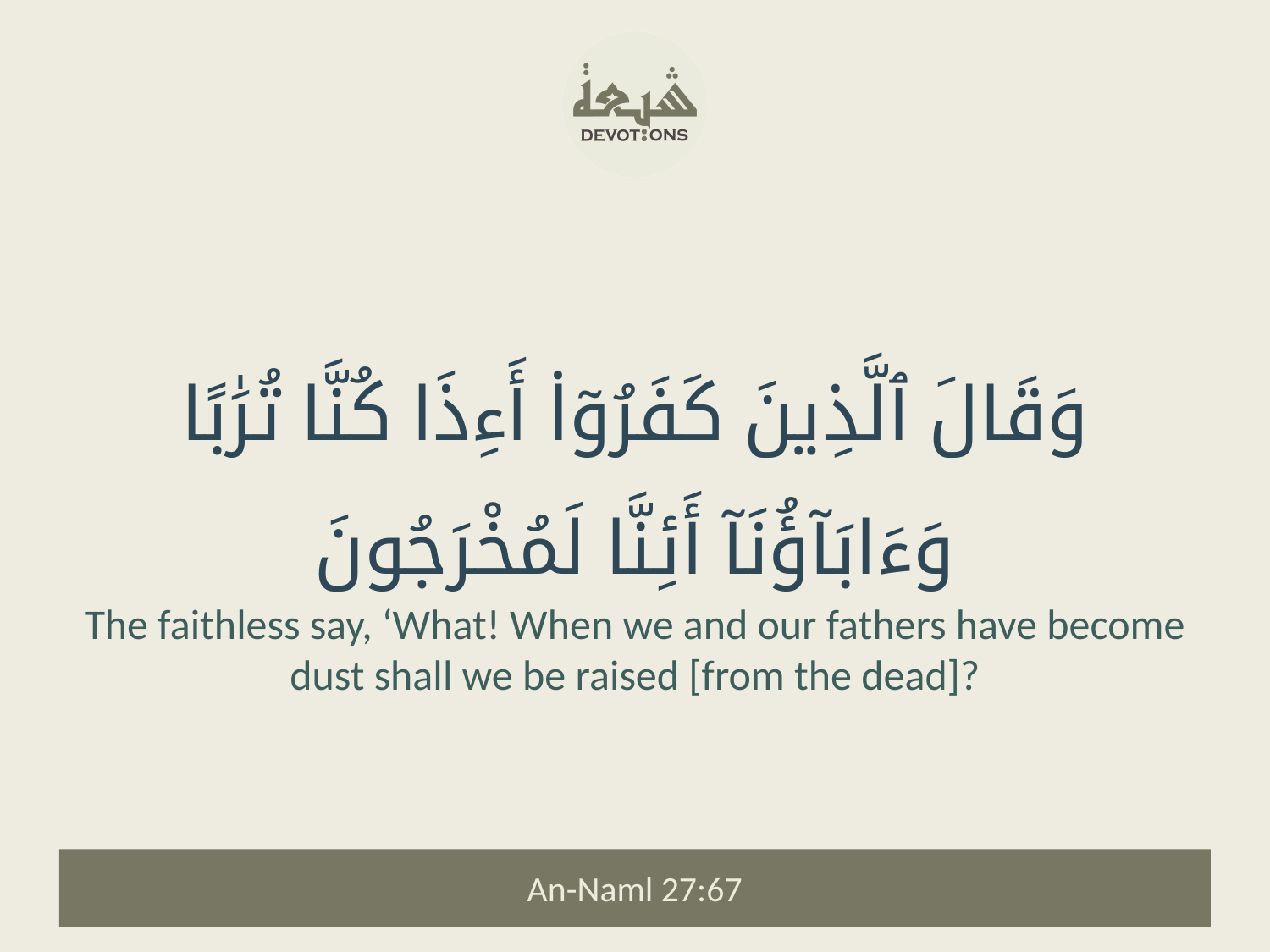

وَقَالَ ٱلَّذِينَ كَفَرُوٓا۟ أَءِذَا كُنَّا تُرَٰبًا وَءَابَآؤُنَآ أَئِنَّا لَمُخْرَجُونَ
The faithless say, ‘What! When we and our fathers have become dust shall we be raised [from the dead]?
An-Naml 27:67